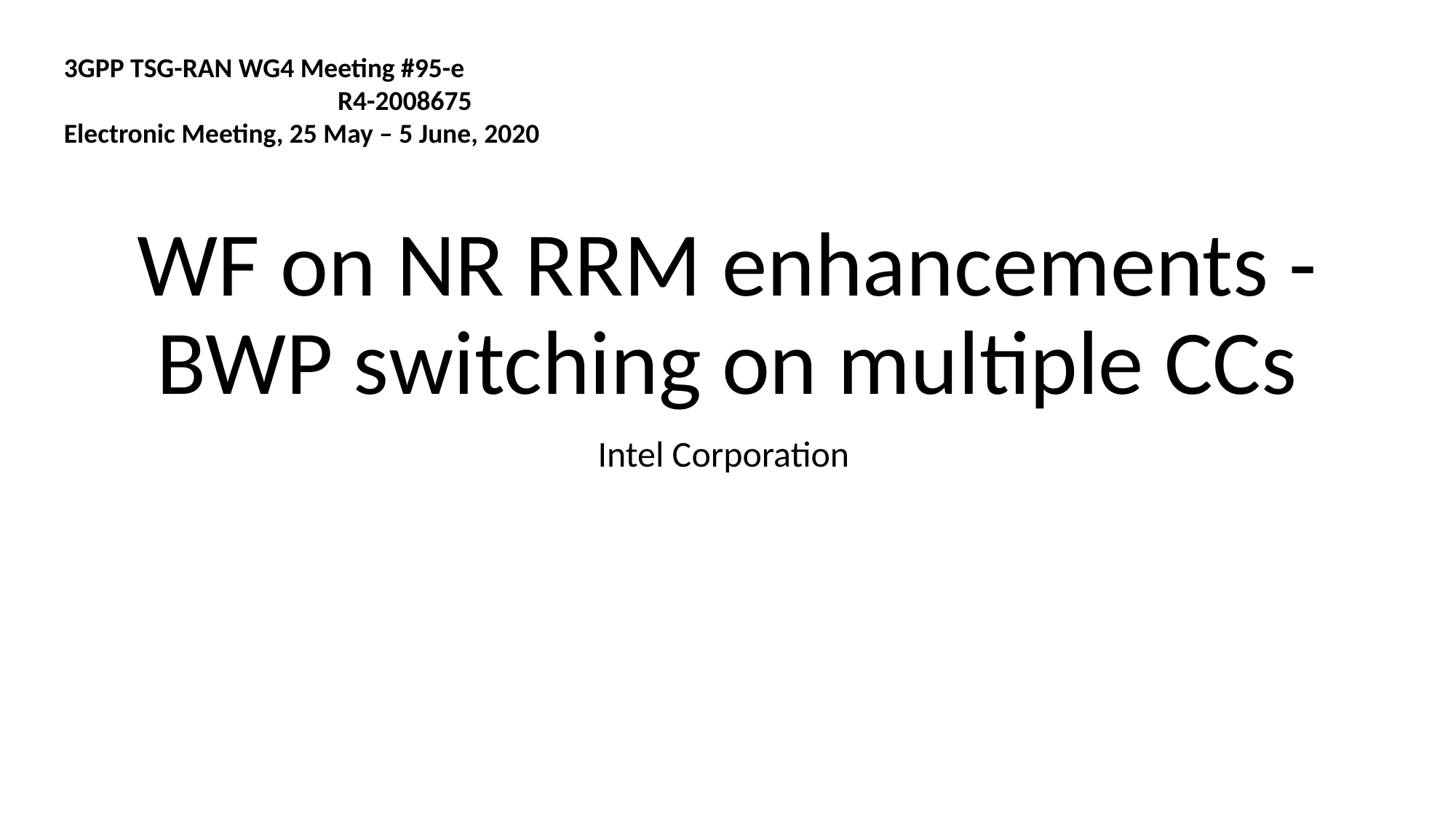

3GPP TSG-RAN WG4 Meeting #95-e                            	            								         R4-2008675
Electronic Meeting, 25 May – 5 June, 2020

# WF on NR RRM enhancements - BWP switching on multiple CCs
Intel Corporation